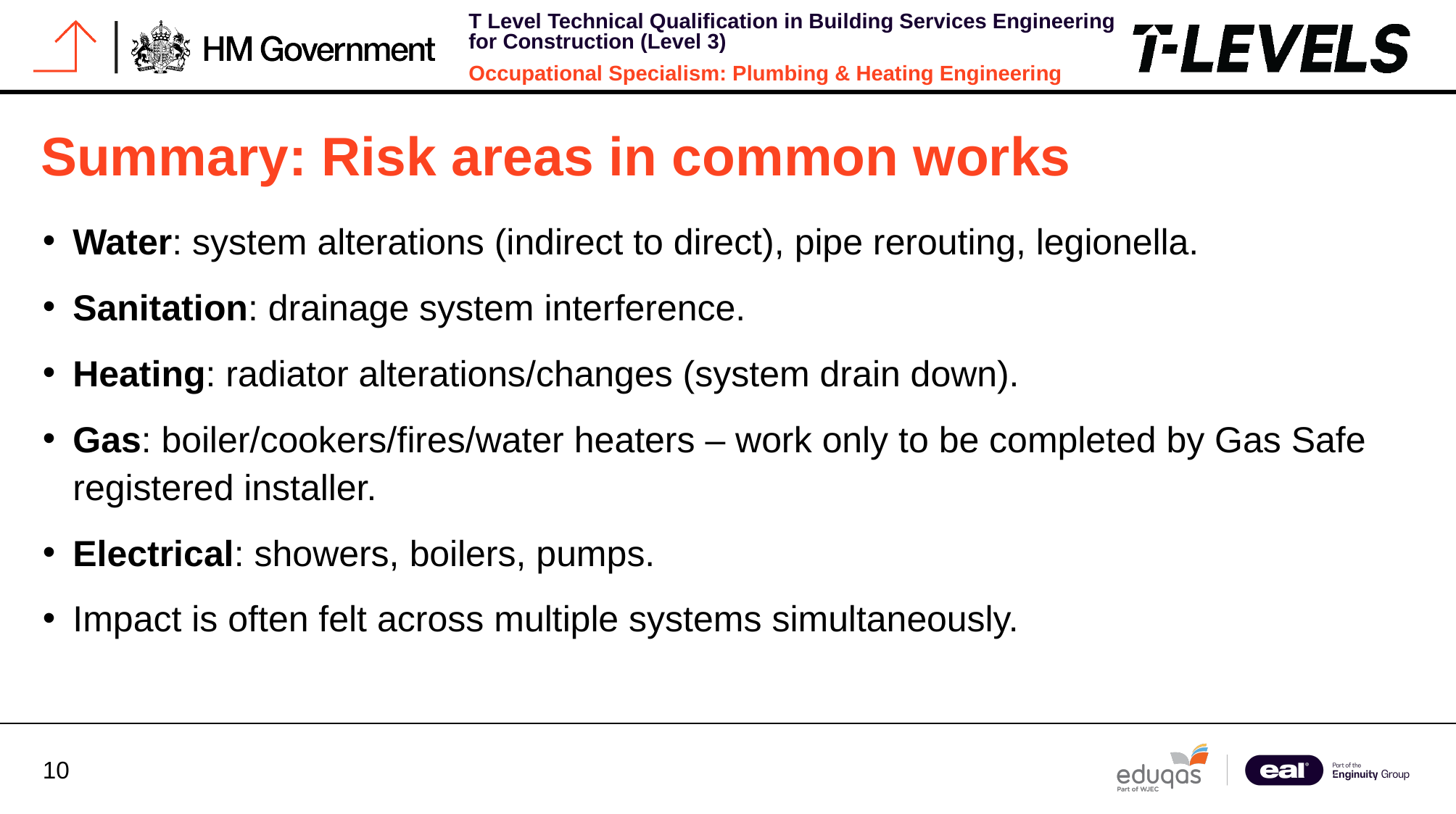

# Summary: Risk areas in common works
Water: system alterations (indirect to direct), pipe rerouting, legionella.
Sanitation: drainage system interference.
Heating: radiator alterations/changes (system drain down).
Gas: boiler/cookers/fires/water heaters – work only to be completed by Gas Safe registered installer.
Electrical: showers, boilers, pumps.
Impact is often felt across multiple systems simultaneously.